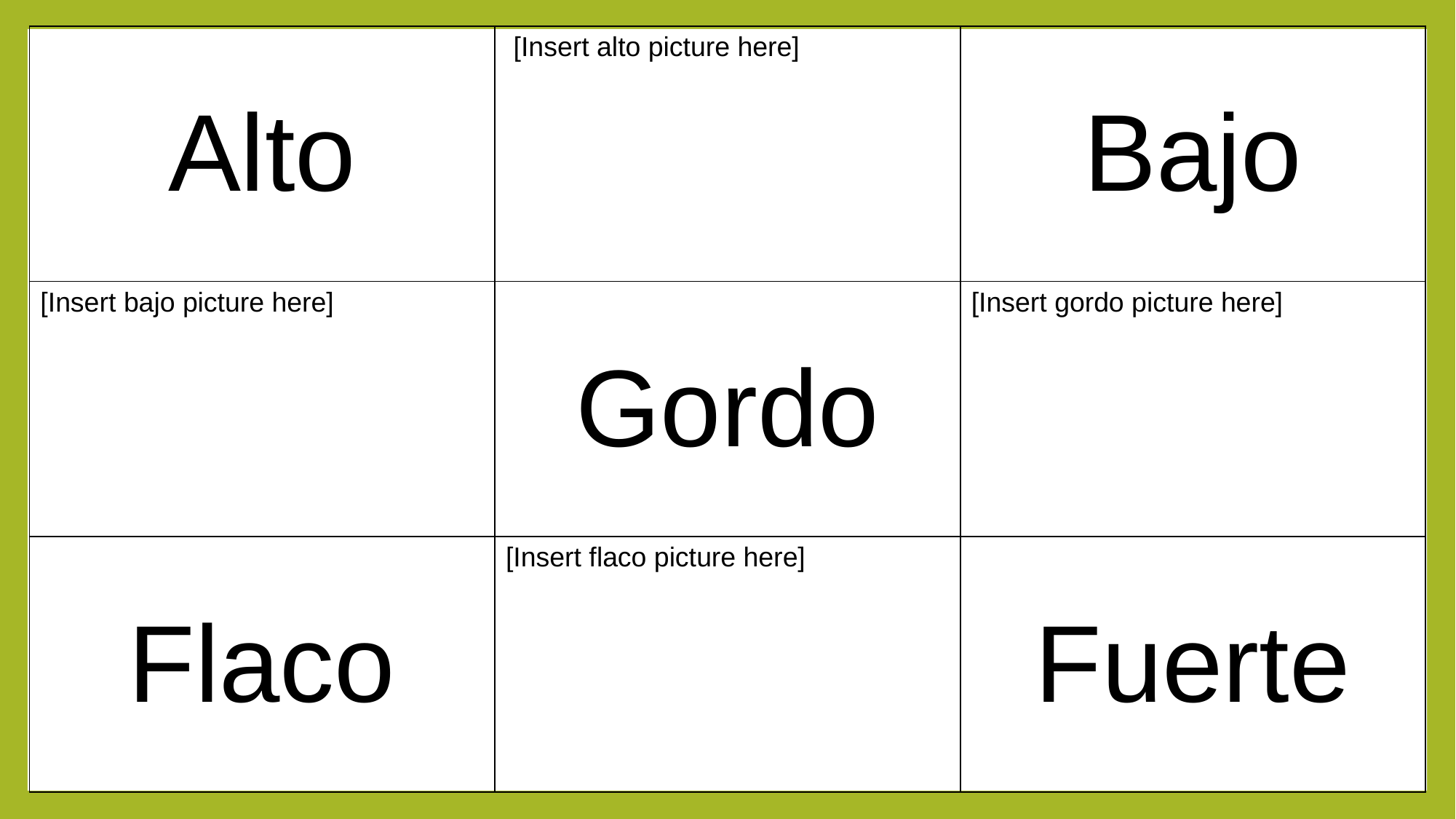

| Alto | [Insert alto picture here] | Bajo |
| --- | --- | --- |
| [Insert bajo picture here] | Gordo | [Insert gordo picture here] |
| Flaco | [Insert flaco picture here] | Fuerte |